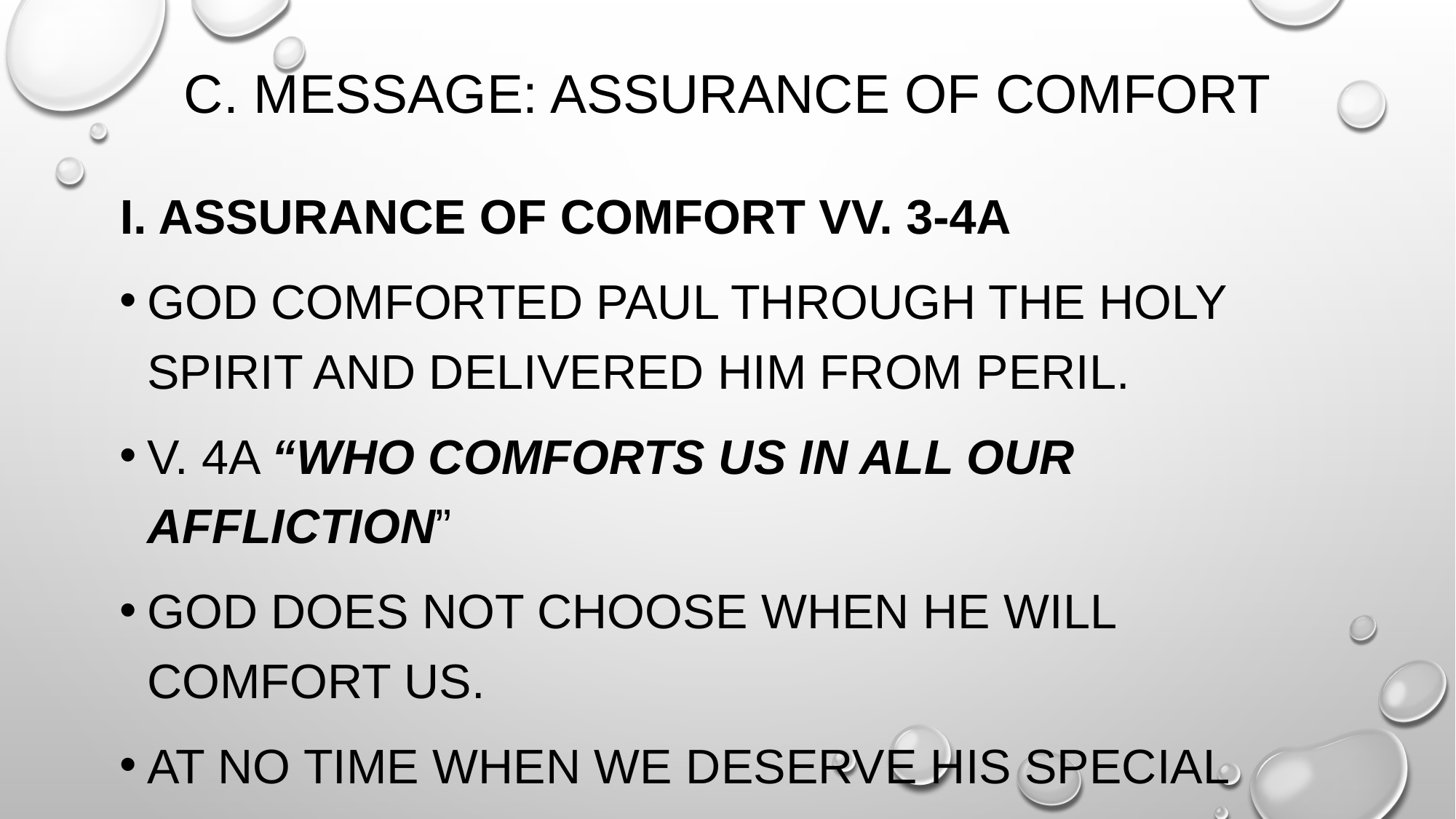

# c. message: assurance of comfort
I. Assurance of comfort vv. 3-4a
God comforted paul through the holy spirit and delivered him from peril.
v. 4a “who comforts us in all our affliction”
God does not choose when he will comfort us.
At no time when we deserve his special presence in mercy. It is always according to his mercies.